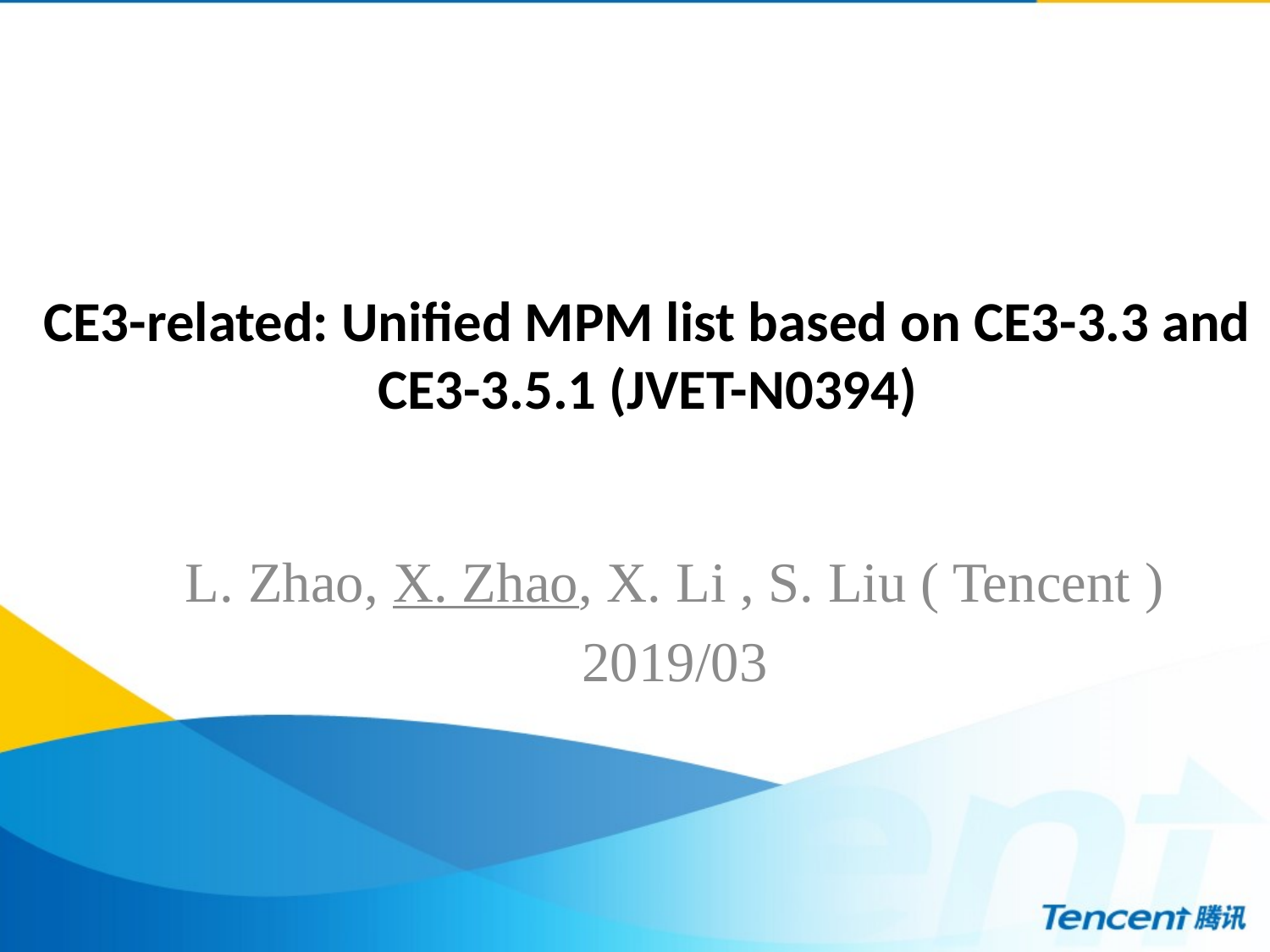

# CE3-related: Unified MPM list based on CE3-3.3 and CE3-3.5.1 (JVET-N0394)
L. Zhao, X. Zhao, X. Li , S. Liu ( Tencent )
2019/03